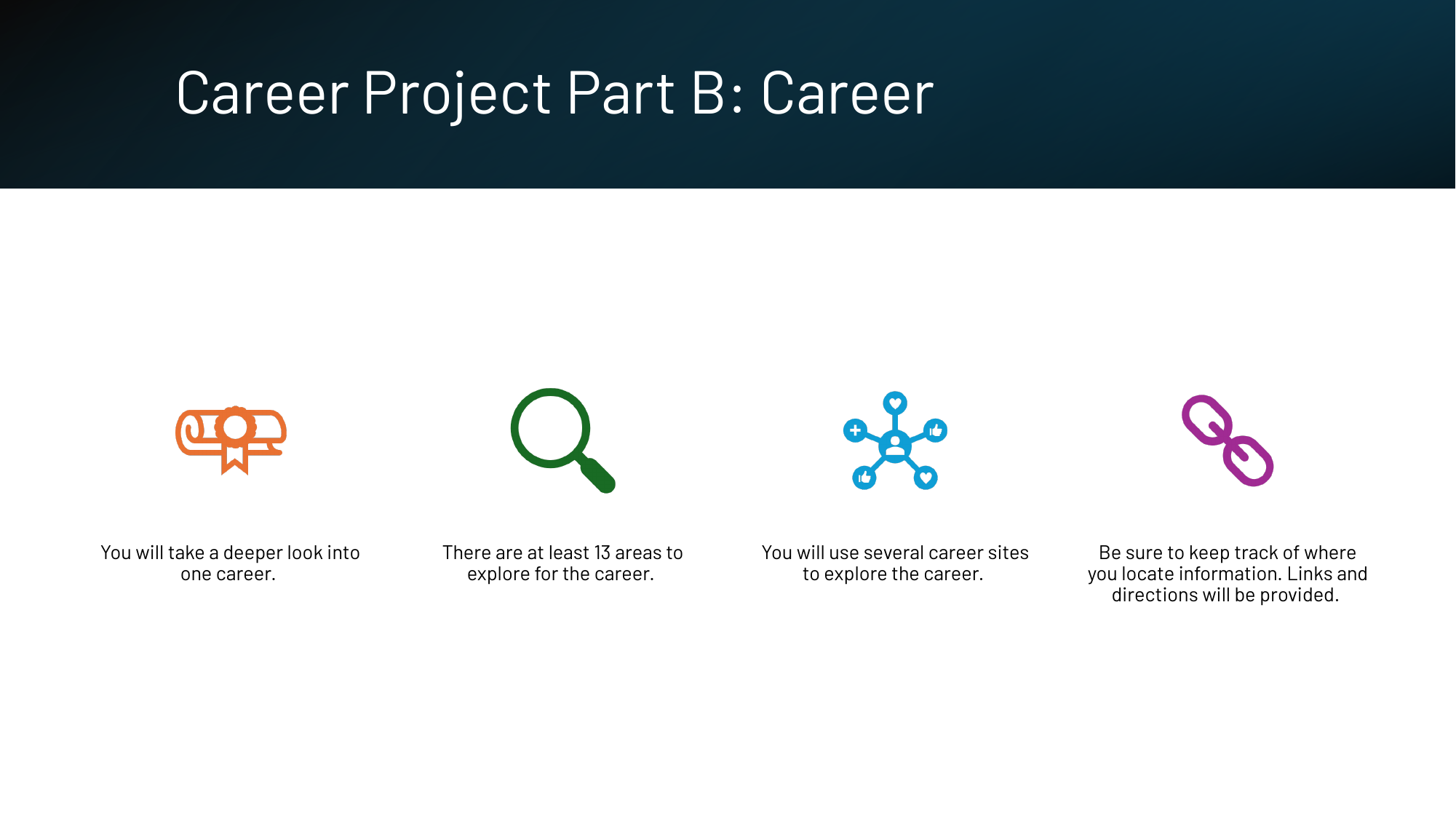

# Career Project Part B: Career
You will take a deeper look into one career.
There are at least 13 areas to explore for the career.
You will use several career sites to explore the career.
Be sure to keep track of where you locate information. Links and directions will be provided.